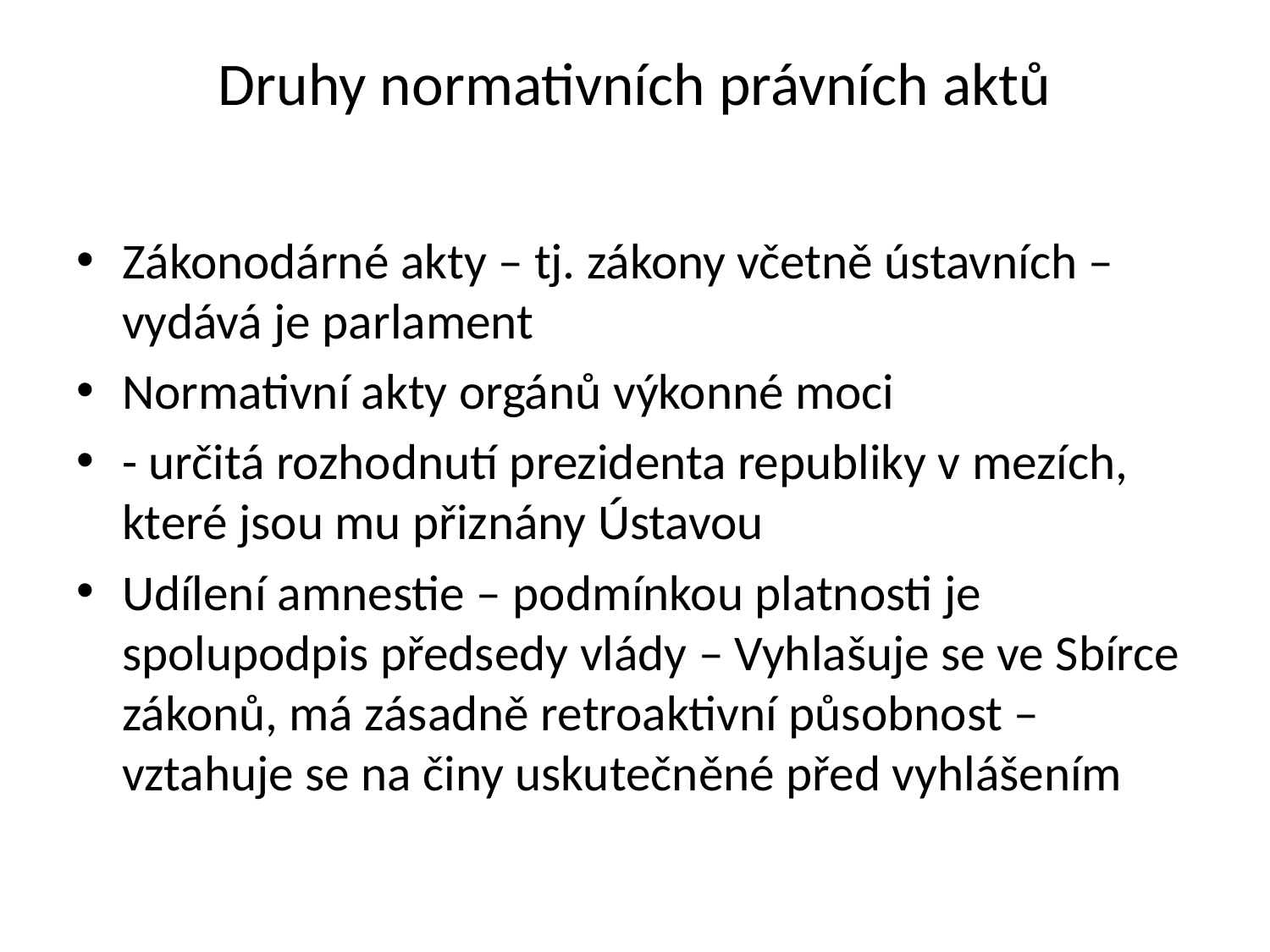

# Druhy normativních právních aktů
Zákonodárné akty – tj. zákony včetně ústavních – vydává je parlament
Normativní akty orgánů výkonné moci
- určitá rozhodnutí prezidenta republiky v mezích, které jsou mu přiznány Ústavou
Udílení amnestie – podmínkou platnosti je spolupodpis předsedy vlády – Vyhlašuje se ve Sbírce zákonů, má zásadně retroaktivní působnost – vztahuje se na činy uskutečněné před vyhlášením